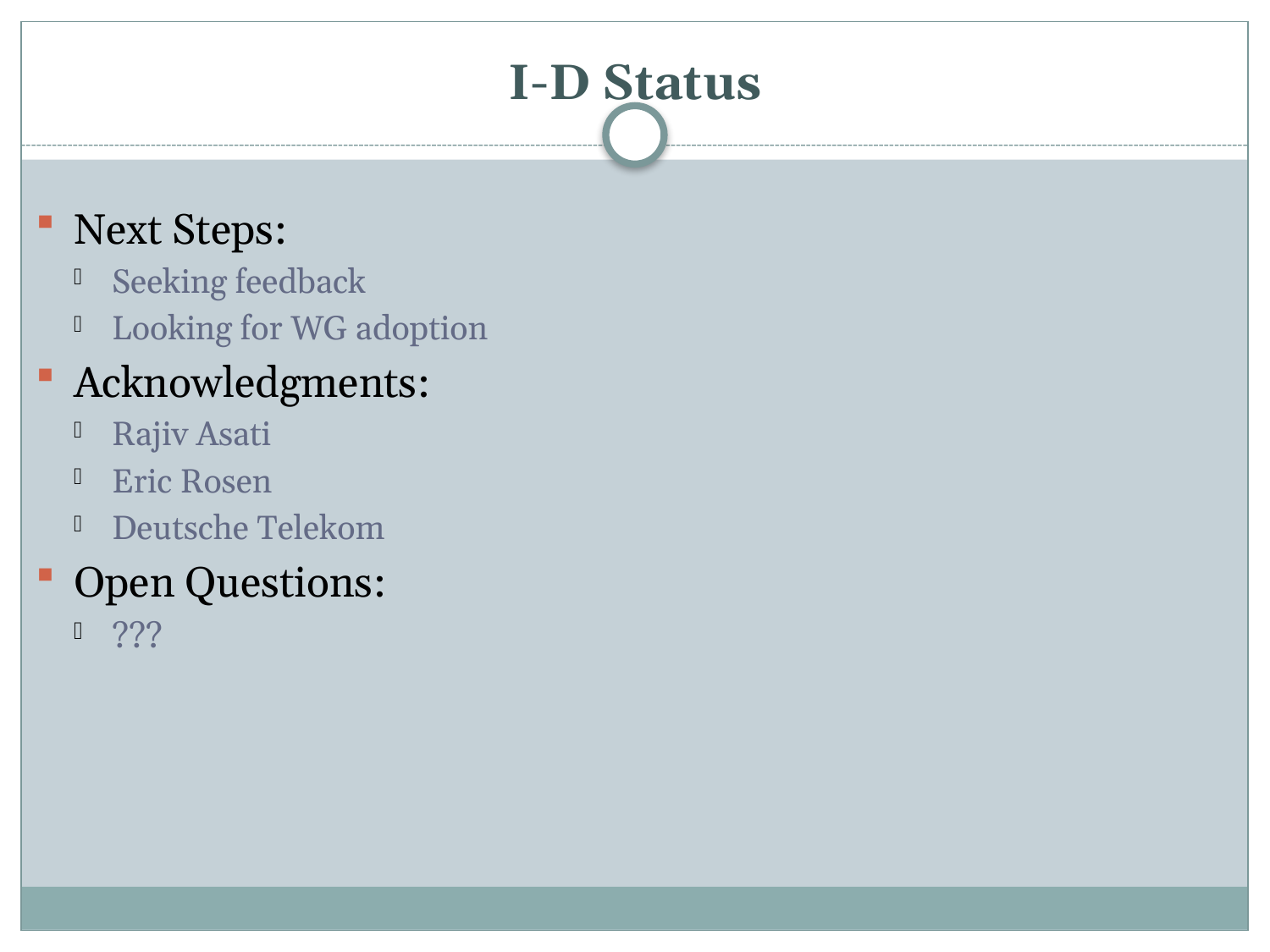

# I-D Status
Next Steps:
Seeking feedback
Looking for WG adoption
Acknowledgments:
Rajiv Asati
Eric Rosen
Deutsche Telekom
Open Questions:
???